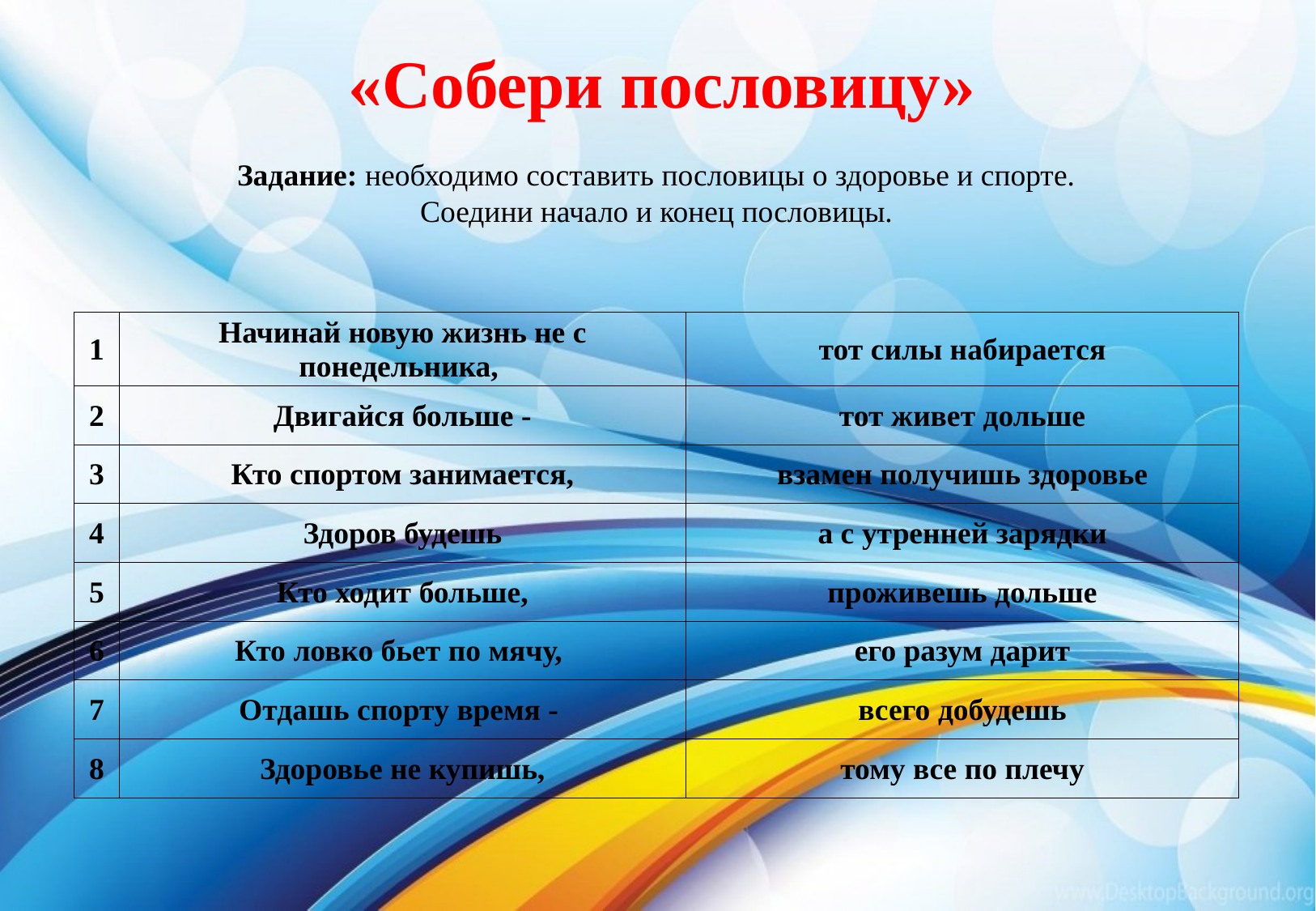

«Собери пословицу»
Задание: необходимо составить пословицы о здоровье и спорте.
Соедини начало и конец пословицы.
| 1 | Начинай новую жизнь не с понедельника, | тот силы набирается |
| --- | --- | --- |
| 2 | Двигайся больше - | тот живет дольше |
| 3 | Кто спортом занимается, | взамен получишь здоровье |
| 4 | Здоров будешь | а с утренней зарядки |
| 5 | Кто ходит больше, | проживешь дольше |
| 6 | Кто ловко бьет по мячу, | его разум дарит |
| 7 | Отдашь спорту время - | всего добудешь |
| 8 | Здоровье не купишь, | тому все по плечу |